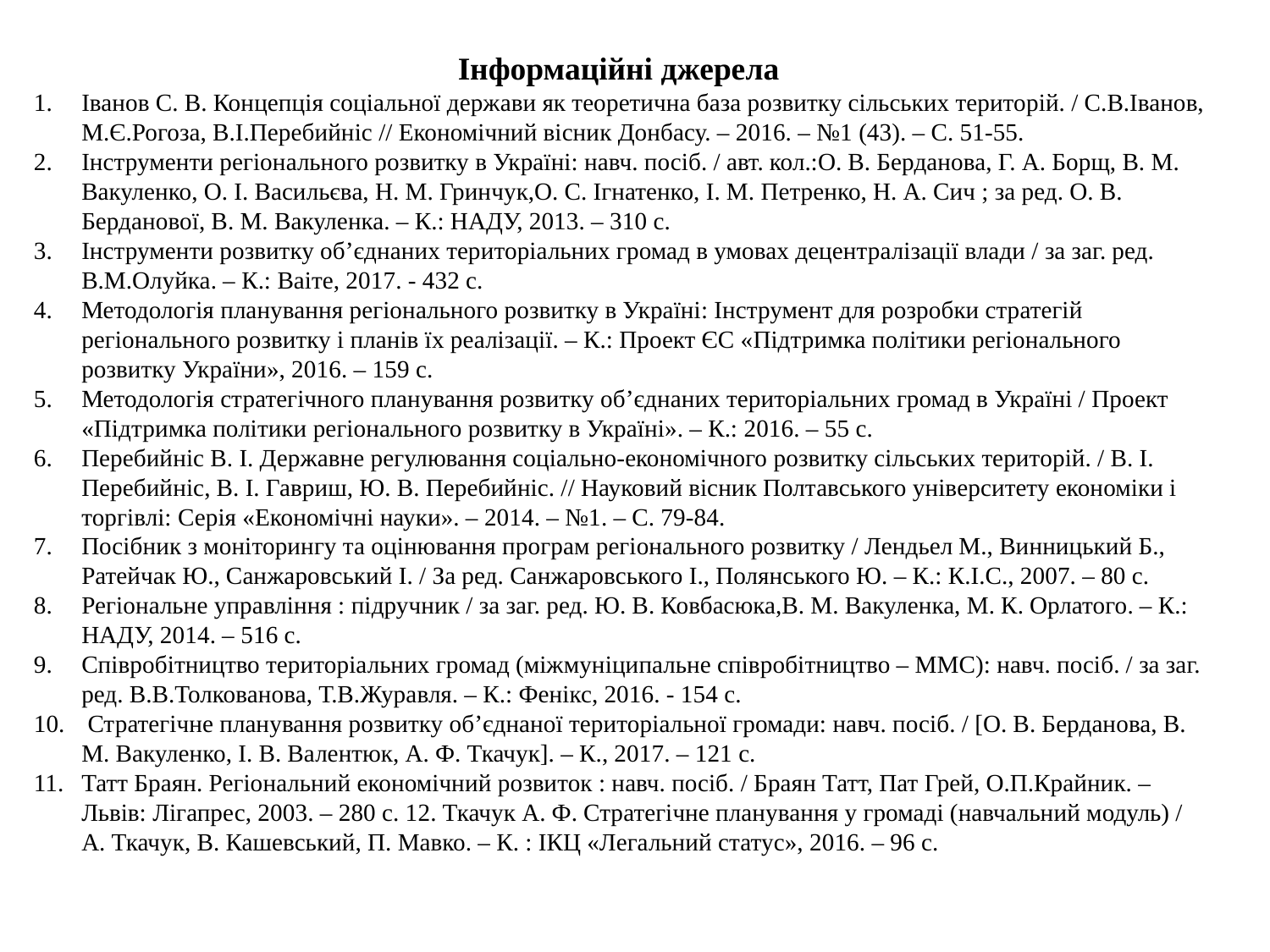

Інформаційні джерела
Іванов С. В. Концепція соціальної держави як теоретична база розвитку сільських територій. / С.В.Іванов, М.Є.Рогоза, В.І.Перебийніс // Економічний вісник Донбасу. – 2016. – №1 (43). – С. 51-55.
Інструменти регіонального розвитку в Україні: навч. посіб. / авт. кол.:О. В. Берданова, Г. А. Борщ, В. М. Вакуленко, О. І. Васильєва, Н. М. Гринчук,О. С. Ігнатенко, І. М. Петренко, Н. А. Сич ; за ред. О. В. Берданової, В. М. Вакуленка. – К.: НАДУ, 2013. – 310 с.
Інструменти розвитку об’єднаних територіальних громад в умовах децентралізації влади / за заг. ред. В.М.Олуйка. – К.: Ваіте, 2017. - 432 с.
Методологія планування регіонального розвитку в Україні: Інструмент для розробки стратегій регіонального розвитку і планів їх реалізації. – К.: Проект ЄС «Підтримка політики регіонального розвитку України», 2016. – 159 с.
Методологія стратегічного планування розвитку об’єднаних територіальних громад в Україні / Проект «Підтримка політики регіонального розвитку в Україні». – К.: 2016. – 55 с.
Перебийніс В. І. Державне регулювання соціально-економічного розвитку сільських територій. / В. І. Перебийніс, В. І. Гавриш, Ю. В. Перебийніс. // Науковий вісник Полтавського університету економіки і торгівлі: Серія «Економічні науки». – 2014. – №1. – С. 79-84.
Посібник з моніторингу та оцінювання програм регіонального розвитку / Лендьел М., Винницький Б., Ратейчак Ю., Санжаровський І. / За ред. Санжаровського І., Полянського Ю. – К.: К.І.С., 2007. – 80 с.
Регіональне управління : підручник / за заг. ред. Ю. В. Ковбасюка,В. М. Вакуленка, М. К. Орлатого. – К.: НАДУ, 2014. – 516 с.
Співробітництво територіальних громад (міжмуніципальне співробітництво – ММС): навч. посіб. / за заг. ред. В.В.Толкованова, Т.В.Журавля. – К.: Фенікс, 2016. - 154 с.
 Стратегічне планування розвитку об’єднаної територіальної громади: навч. посіб. / [О. В. Берданова, В. М. Вакуленко, І. В. Валентюк, А. Ф. Ткачук]. – К., 2017. – 121 с.
Татт Браян. Регіональний економічний розвиток : навч. посіб. / Браян Татт, Пат Грей, О.П.Крайник. – Львів: Лігапрес, 2003. – 280 с. 12. Ткачук А. Ф. Стратегічне планування у громаді (навчальний модуль) / А. Ткачук, В. Кашевський, П. Мавко. – К. : ІКЦ «Легальний статус», 2016. – 96 с.